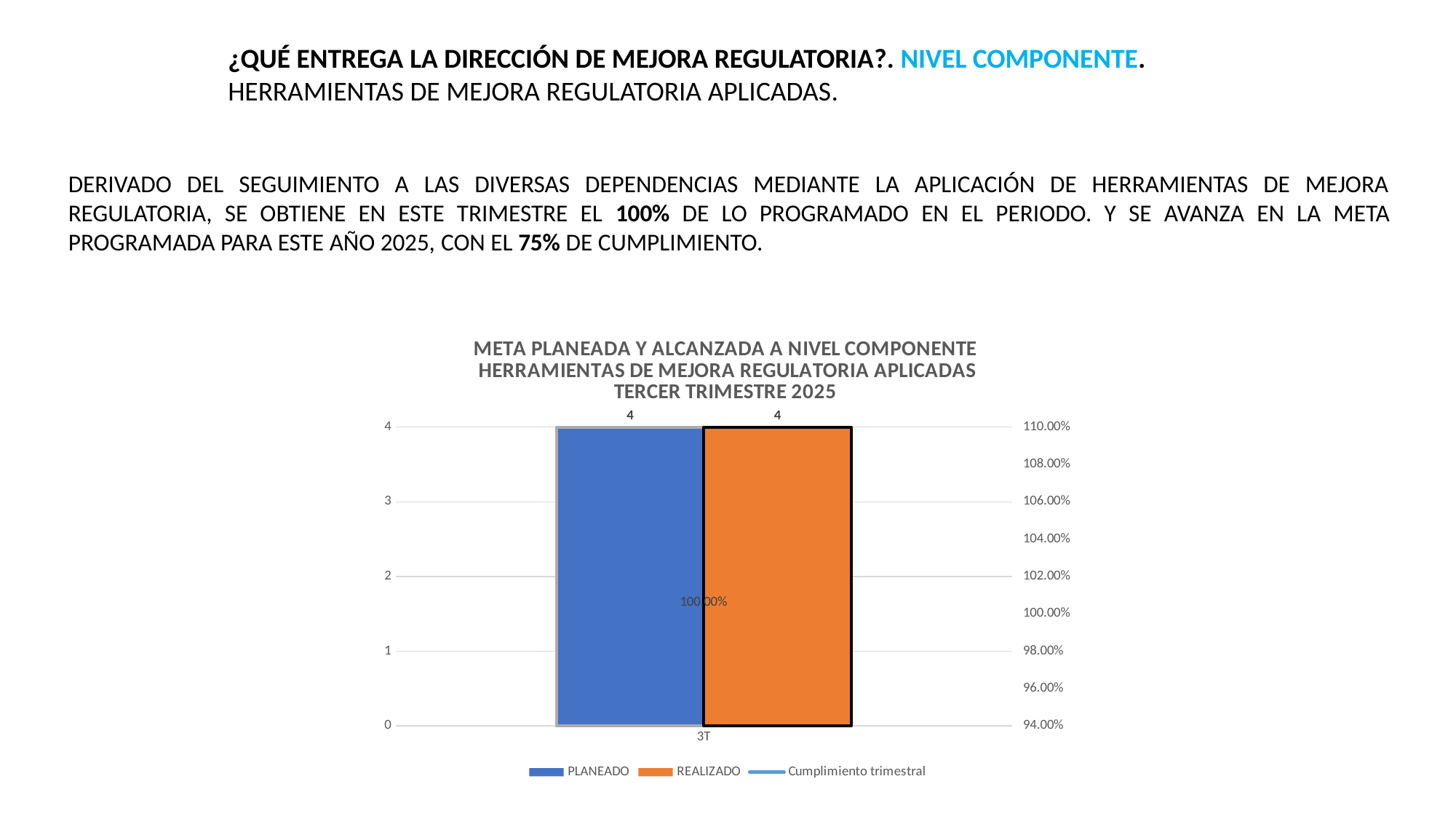

¿QUÉ ENTREGA LA DIRECCIÓN DE MEJORA REGULATORIA?. NIVEL COMPONENTE.
HERRAMIENTAS DE MEJORA REGULATORIA APLICADAS.

DERIVADO DEL SEGUIMIENTO A LAS DIVERSAS DEPENDENCIAS MEDIANTE LA APLICACIÓN DE HERRAMIENTAS DE MEJORA REGULATORIA, SE OBTIENE EN ESTE TRIMESTRE EL 100% DE LO PROGRAMADO EN EL PERIODO. Y SE AVANZA EN LA META PROGRAMADA PARA ESTE AÑO 2025, CON EL 75% DE CUMPLIMIENTO.

### Chart: META PLANEADA Y ALCANZADA A NIVEL COMPONENTE
HERRAMIENTAS DE MEJORA REGULATORIA APLICADAS
TERCER TRIMESTRE 2025

| Category | PLANEADO | REALIZADO | Cumplimiento trimestral |
|---|---|---|---|
| 3T | 4.0 | 4.0 | 1.0 |